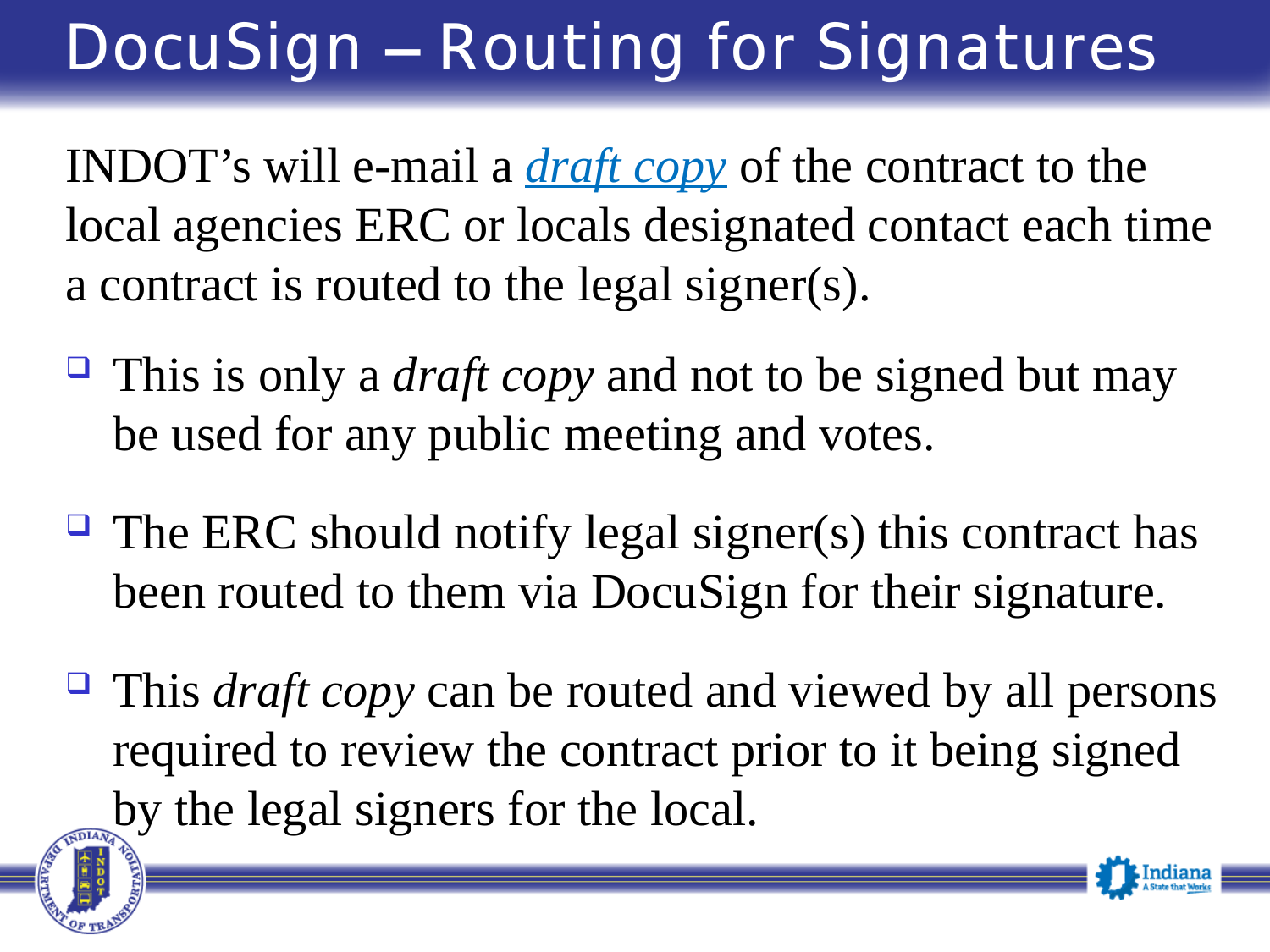

# DocuSign ‒ Routing for Signatures
INDOT’s will e-mail a draft copy of the contract to the local agencies ERC or locals designated contact each time a contract is routed to the legal signer(s).

This is only a draft copy and not to be signed but may be used for any public meeting and votes.

The ERC should notify legal signer(s) this contract has been routed to them via DocuSign for their signature.

This draft copy can be routed and viewed by all persons required to review the contract prior to it being signed by the legal signers for the local.